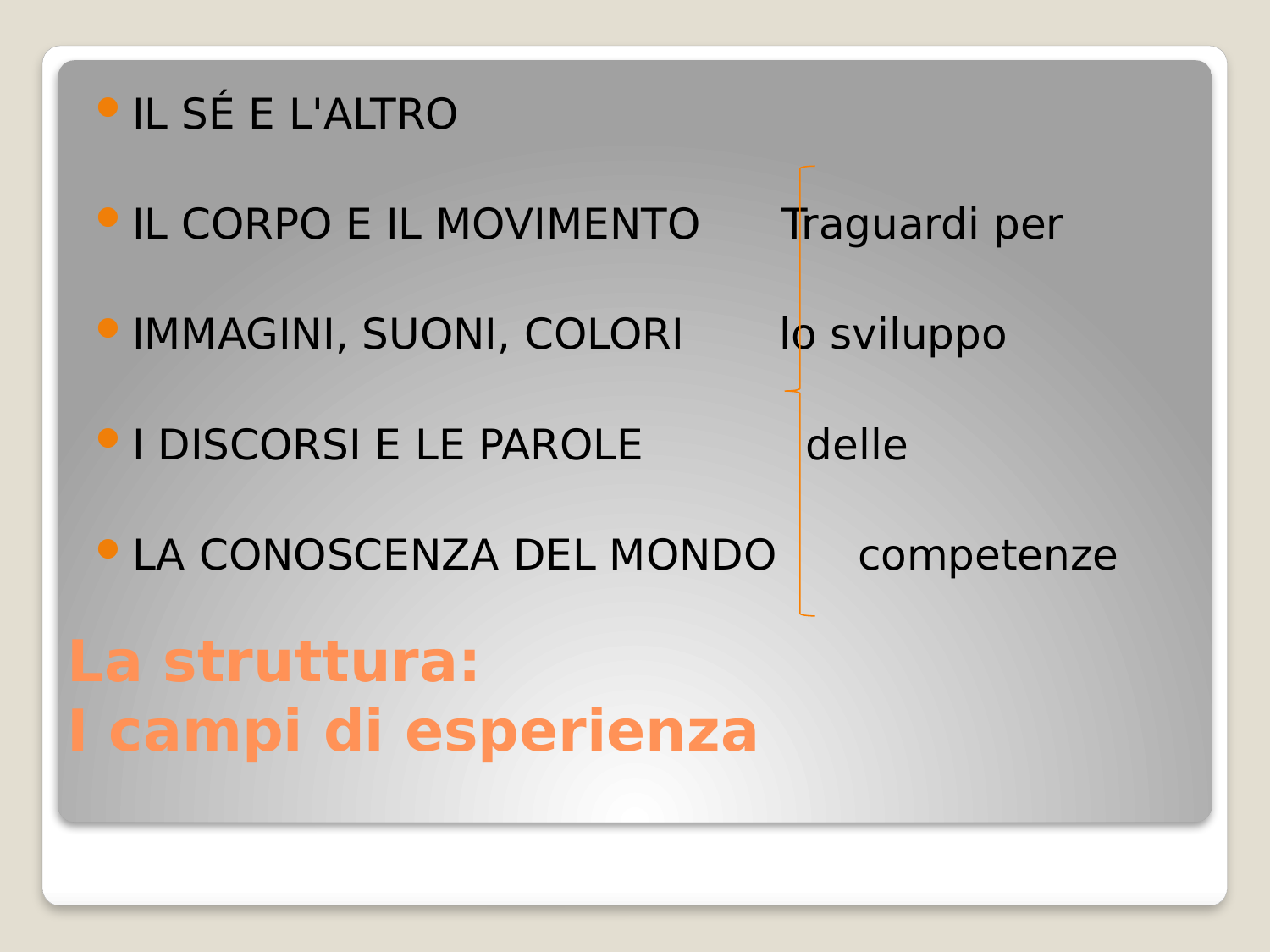

IL SÉ E L'ALTRO

IL CORPO E IL MOVIMENTO      Traguardi per

IMMAGINI, SUONI, COLORI       lo sviluppo

I DISCORSI E LE PAROLE            delle

LA CONOSCENZA DEL MONDO      competenze

# La struttura: I campi di esperienza